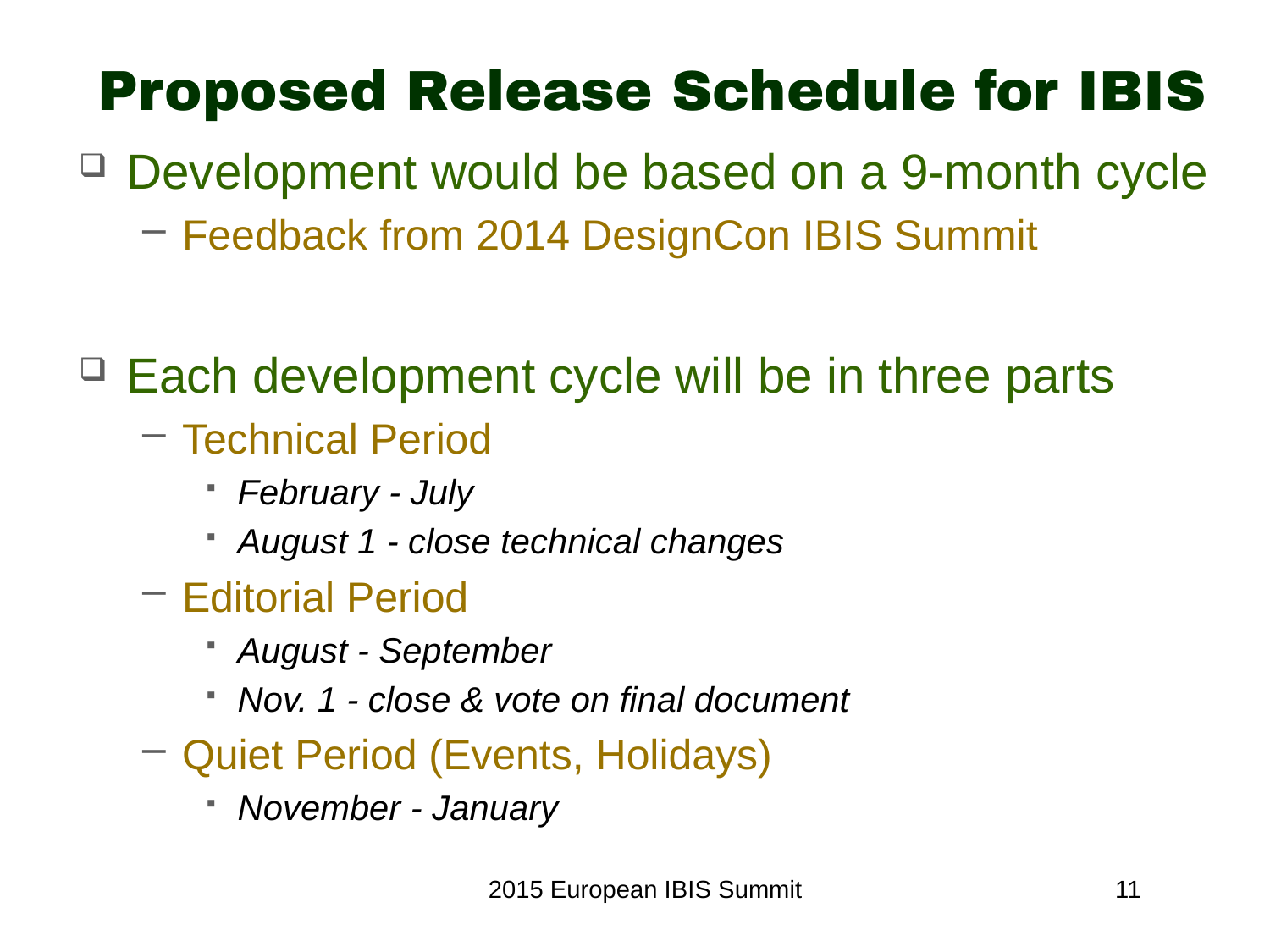

# Proposed Release Schedule for IBIS
Development would be based on a 9-month cycle
Feedback from 2014 DesignCon IBIS Summit

Each development cycle will be in three parts
Technical Period
February - July
August 1 - close technical changes
Editorial Period
August - September
Nov. 1 - close & vote on final document
Quiet Period (Events, Holidays)
November - January

2015 European IBIS Summit

11